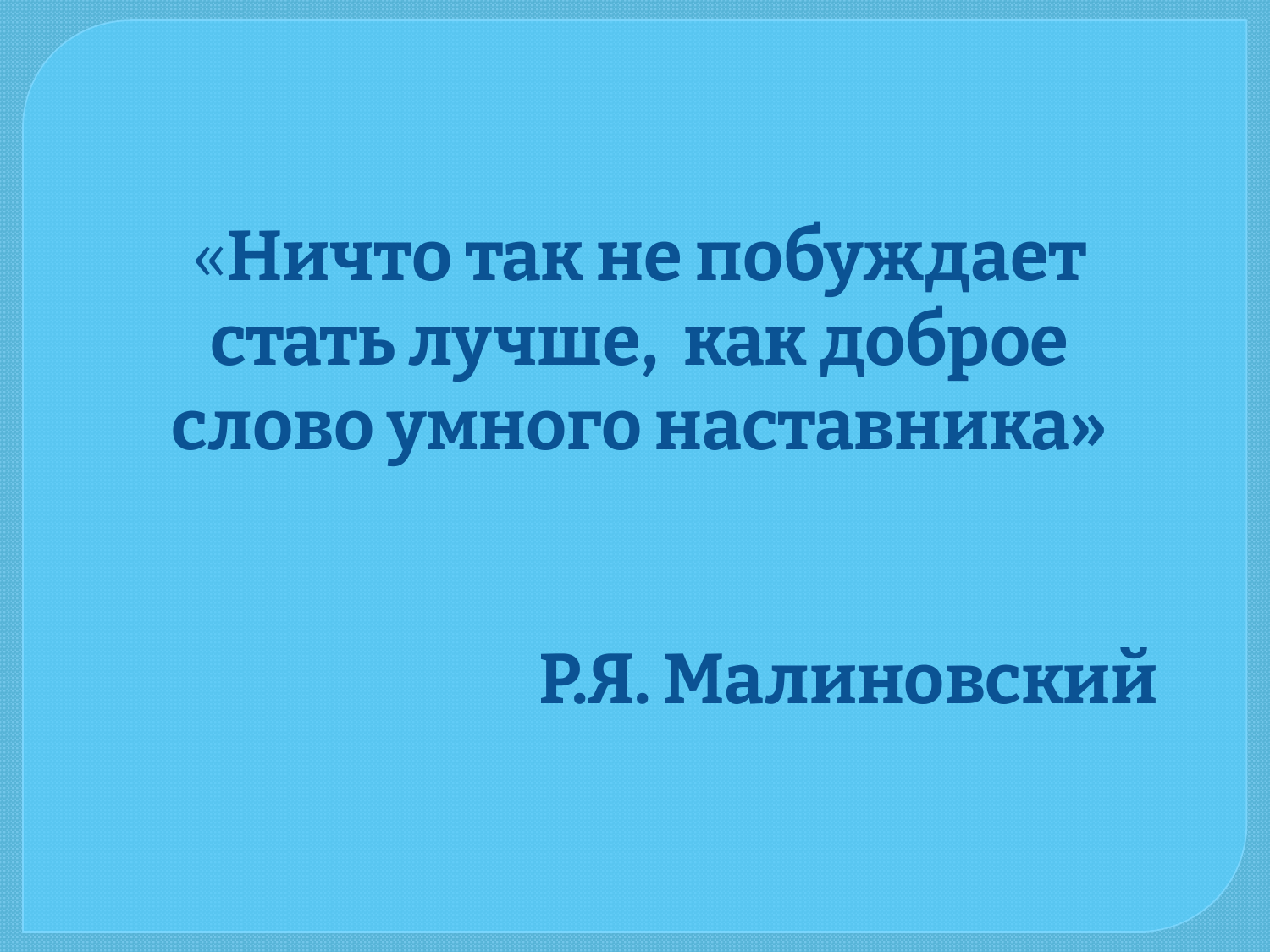

«Ничто так не побуждает стать лучше,  как доброе слово умного наставника»

Р.Я. Малиновский